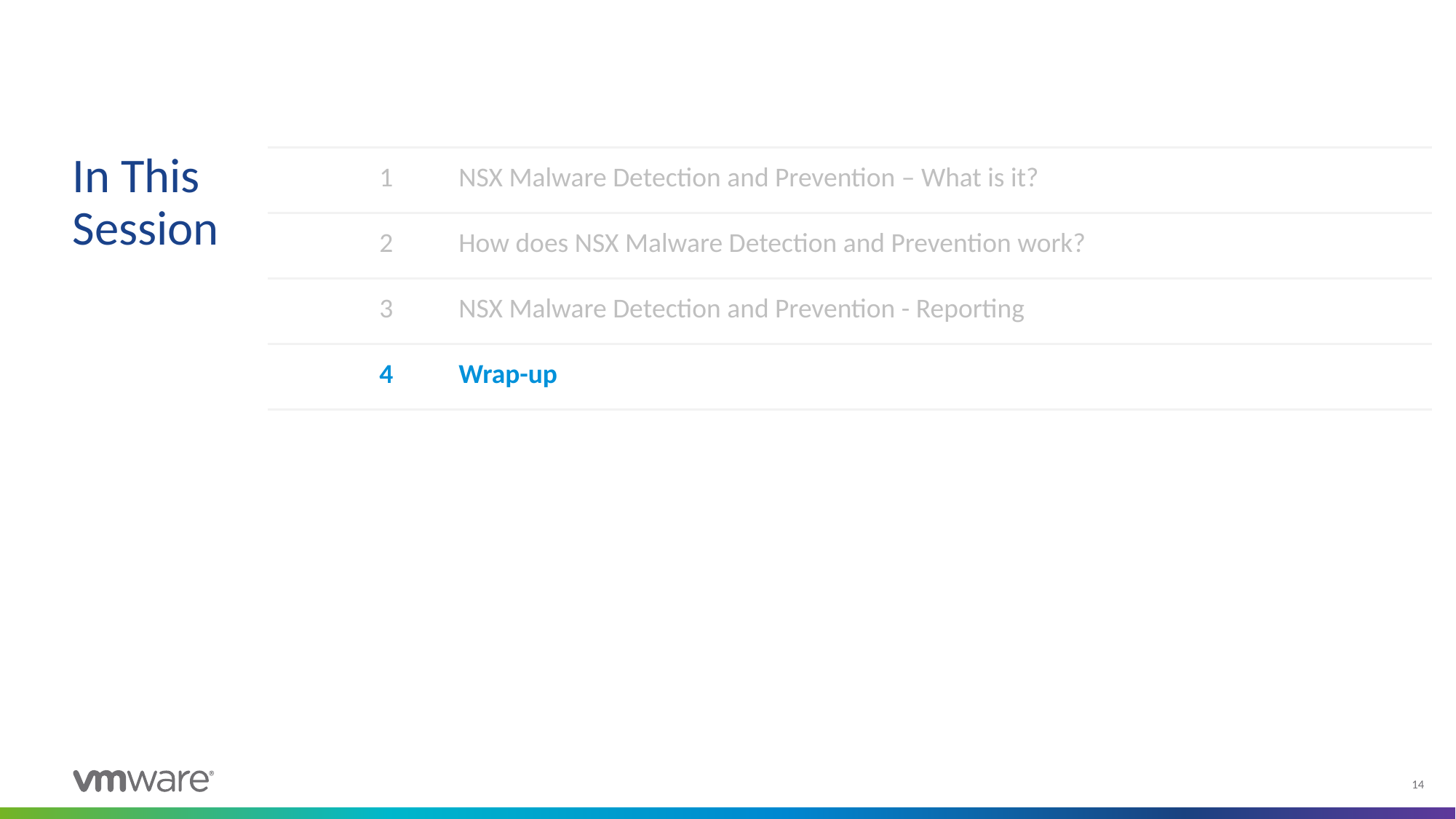

| 1 | NSX Malware Detection and Prevention – What is it? |
| --- | --- |
| 2 | How does NSX Malware Detection and Prevention work? |
| 3 | NSX Malware Detection and Prevention - Reporting |
| 4 | Wrap-up |